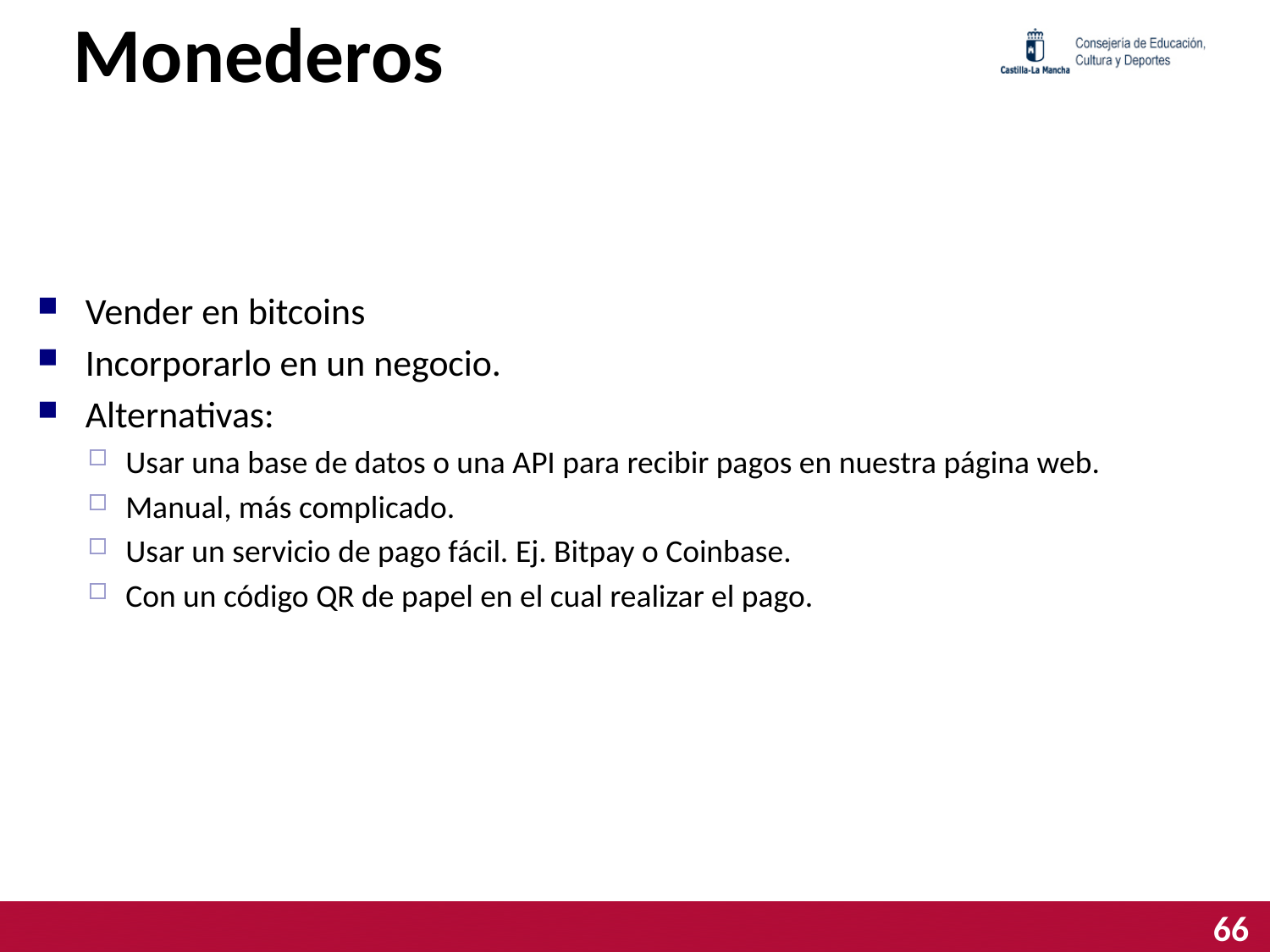

# Monederos

Vender en bitcoins
Incorporarlo en un negocio.
Alternativas:
Usar una base de datos o una API para recibir pagos en nuestra página web.
Manual, más complicado.
Usar un servicio de pago fácil. Ej. Bitpay o Coinbase.
Con un código QR de papel en el cual realizar el pago.